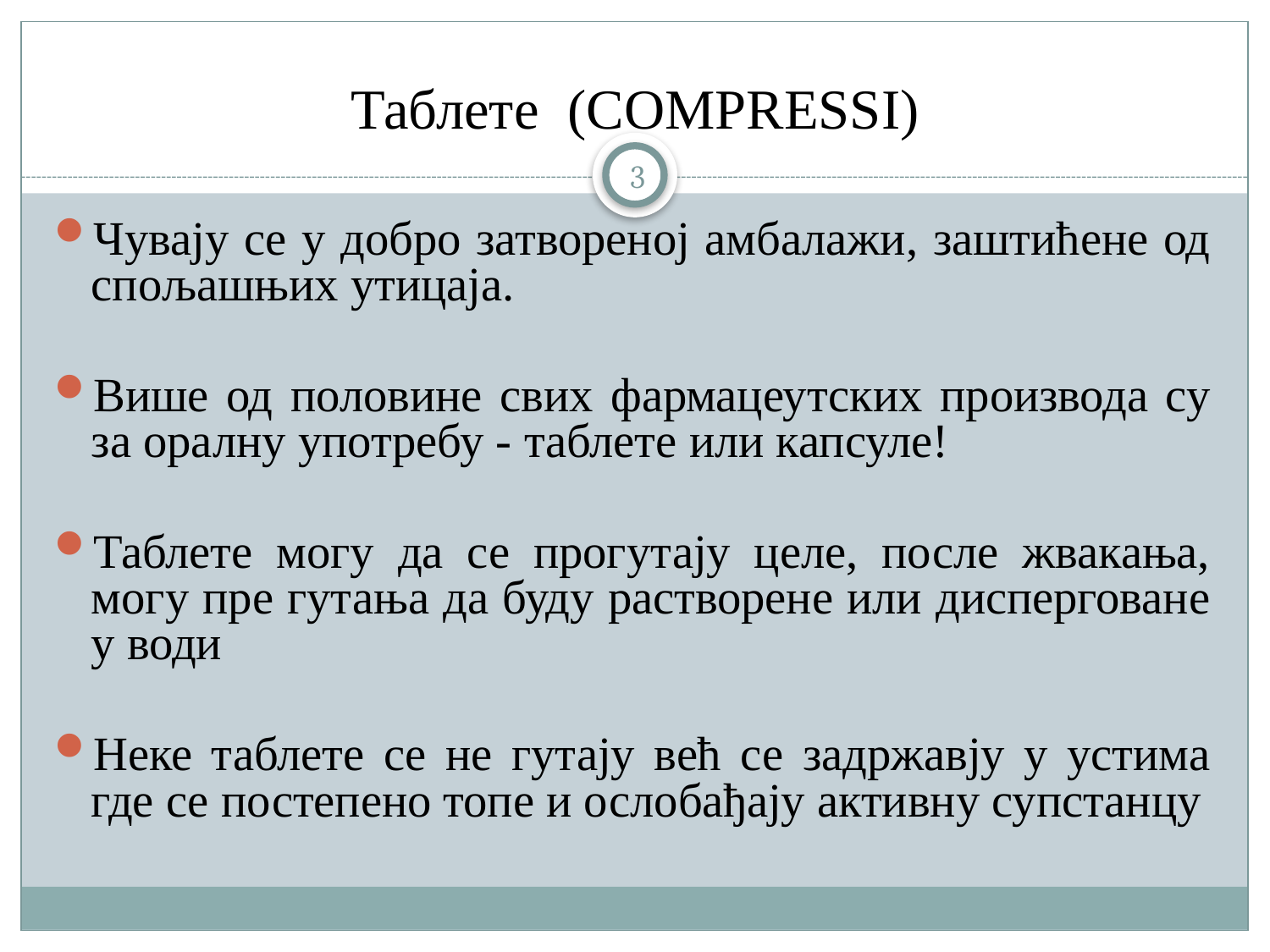

Таблете  (COMPRESSI)
3
Чувају се у добро затвореној амбалажи, заштићене од спољашњих утицаја.

Више од половине свих фармацеутских производа су за оралну употребу - таблете или капсуле!

Таблете могу да се прогутају целе, после жвакања, могу пре гутања да буду растворене или дисперговане у води

Неке таблете се не гутају већ се задржавју у устима где се постепено топе и ослобађају активну супстанцу